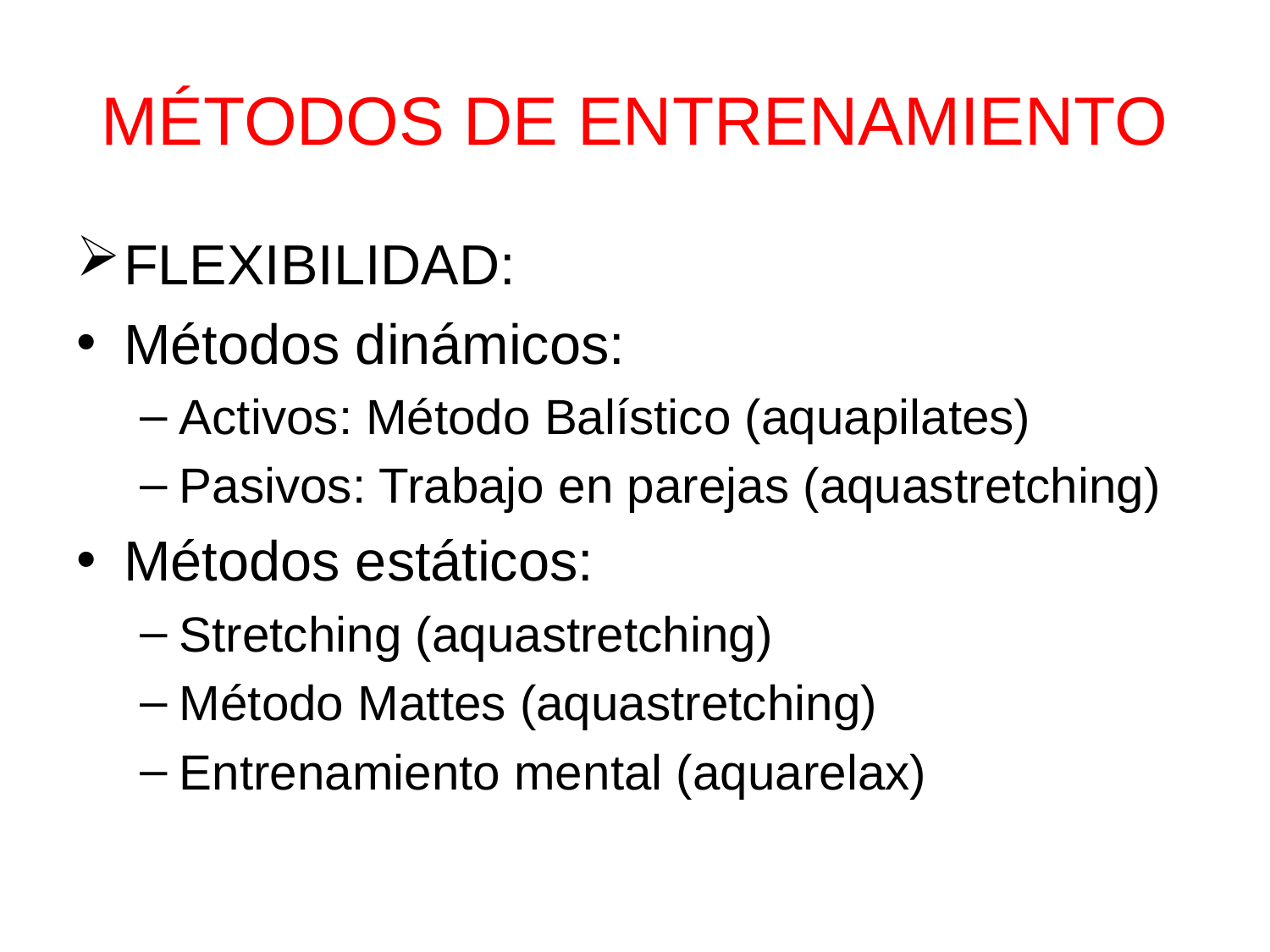

# MÉTODOS DE ENTRENAMIENTO
FLEXIBILIDAD:
Métodos dinámicos:
Activos: Método Balístico (aquapilates)
Pasivos: Trabajo en parejas (aquastretching)
Métodos estáticos:
Stretching (aquastretching)
Método Mattes (aquastretching)
Entrenamiento mental (aquarelax)